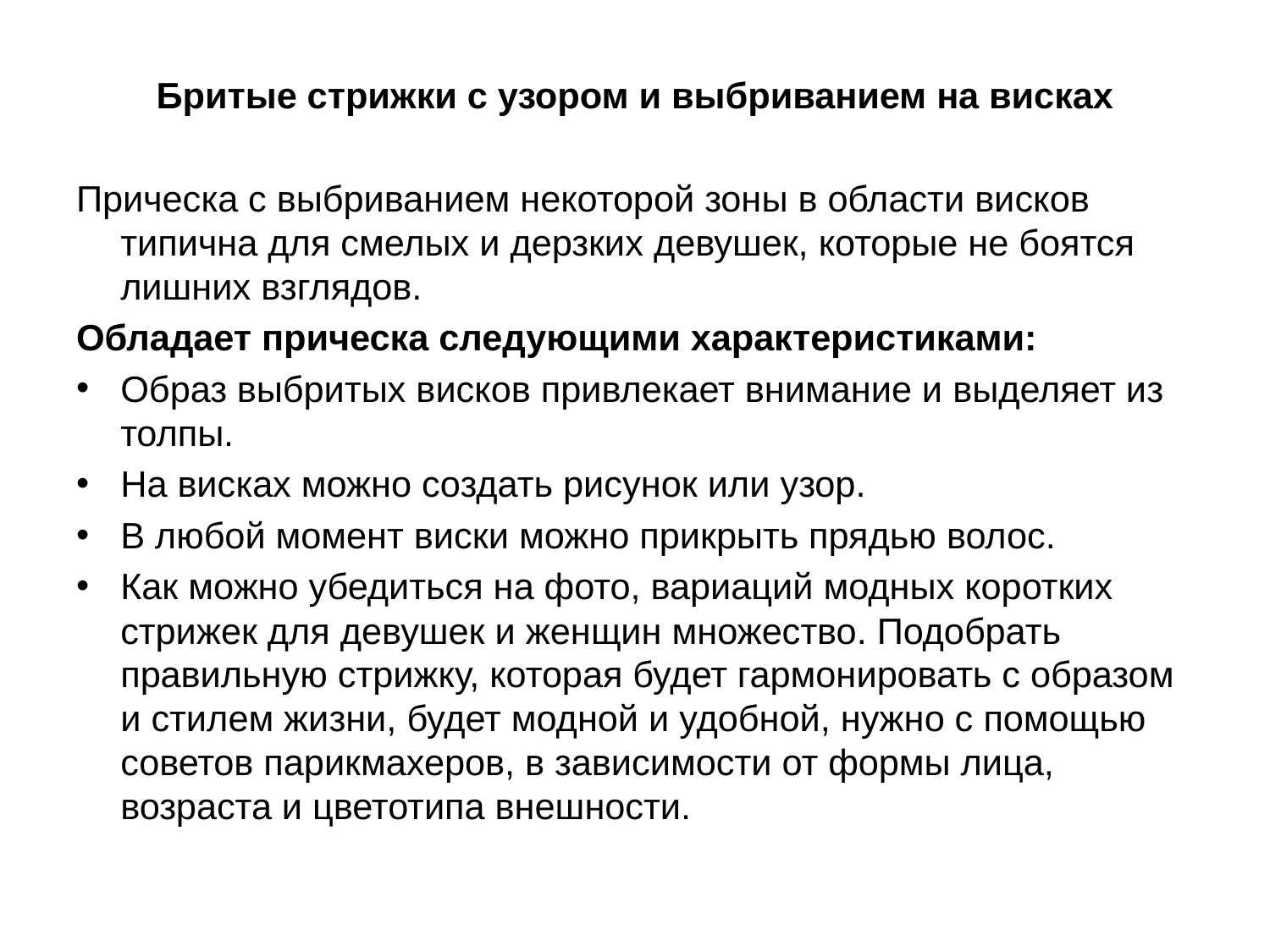

Бритые стрижки с узором и выбриванием на висках

Прическа с выбриванием некоторой зоны в области висков типична для смелых и дерзких девушек, которые не боятся лишних взглядов.
Обладает прическа следующими характеристиками:
Образ выбритых висков привлекает внимание и выделяет из толпы.
На висках можно создать рисунок или узор.
В любой момент виски можно прикрыть прядью волос.
Как можно убедиться на фото, вариаций модных коротких стрижек для девушек и женщин множество. Подобрать правильную стрижку, которая будет гармонировать с образом и стилем жизни, будет модной и удобной, нужно с помощью советов парикмахеров, в зависимости от формы лица, возраста и цветотипа внешности.